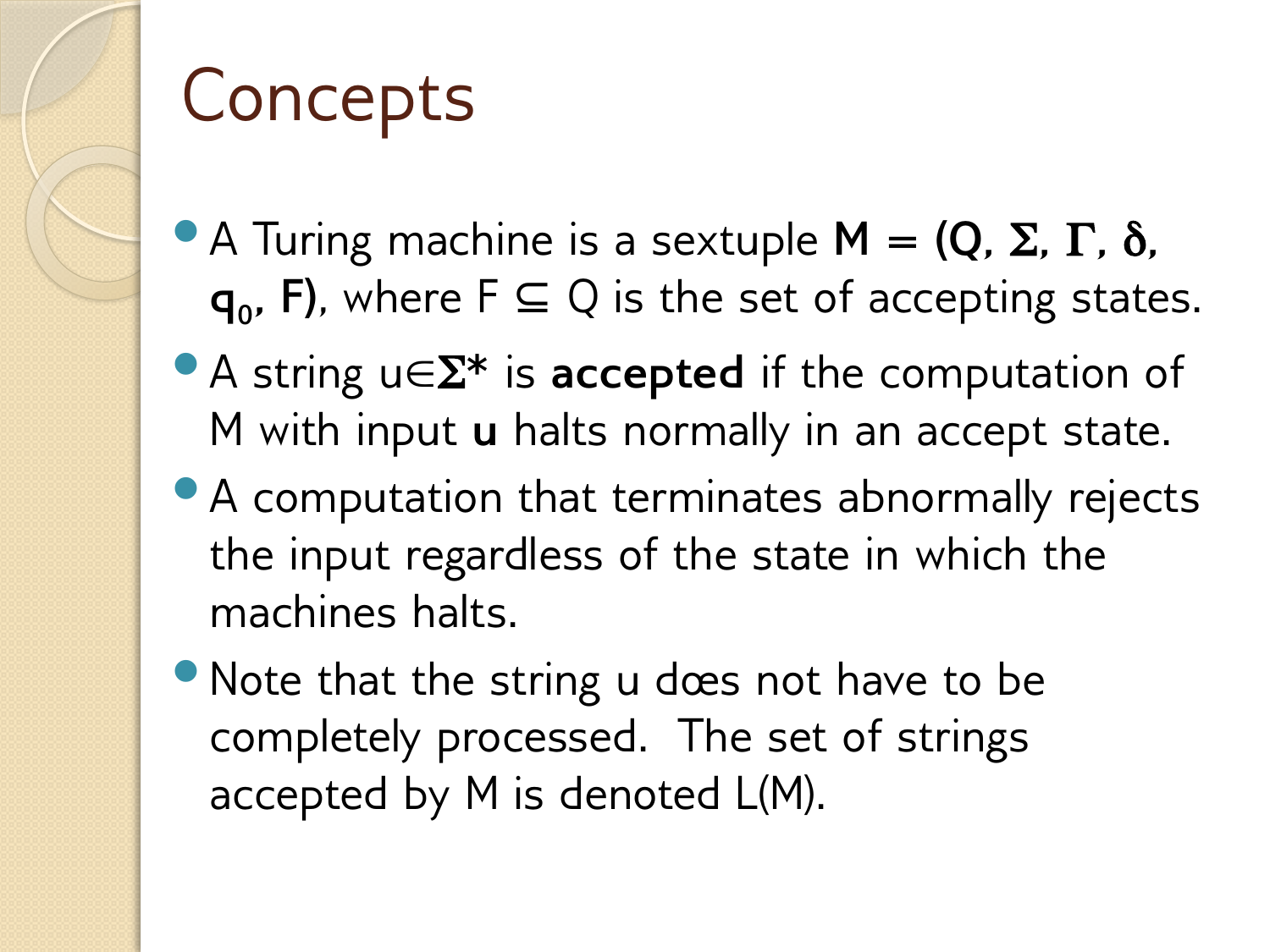

# Concepts
A Turing machine is a sextuple M = (Q, Σ, Γ, δ, q0, F), where F ⊆ Q is the set of accepting states.
A string u∈Σ* is accepted if the computation of M with input u halts normally in an accept state.
A computation that terminates abnormally rejects the input regardless of the state in which the machines halts.
Note that the string u does not have to be completely processed.  The set of strings accepted by M is denoted L(M).